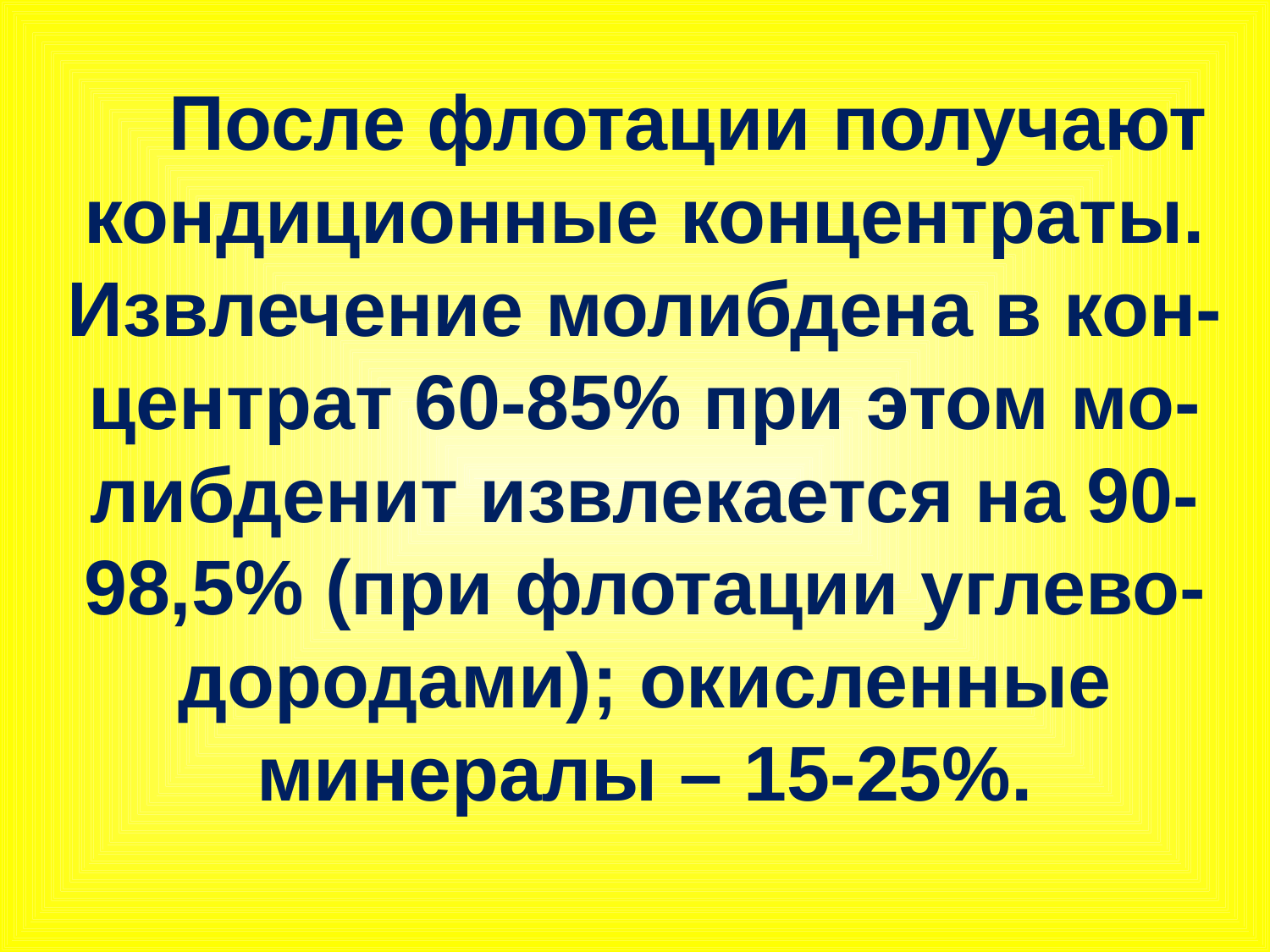

После флотации получают кондиционные концентраты. Извлечение молибдена в кон-центрат 60-85% при этом мо-либденит извлекается на 90-98,5% (при флотации углево-дородами); окисленные минералы – 15-25%.